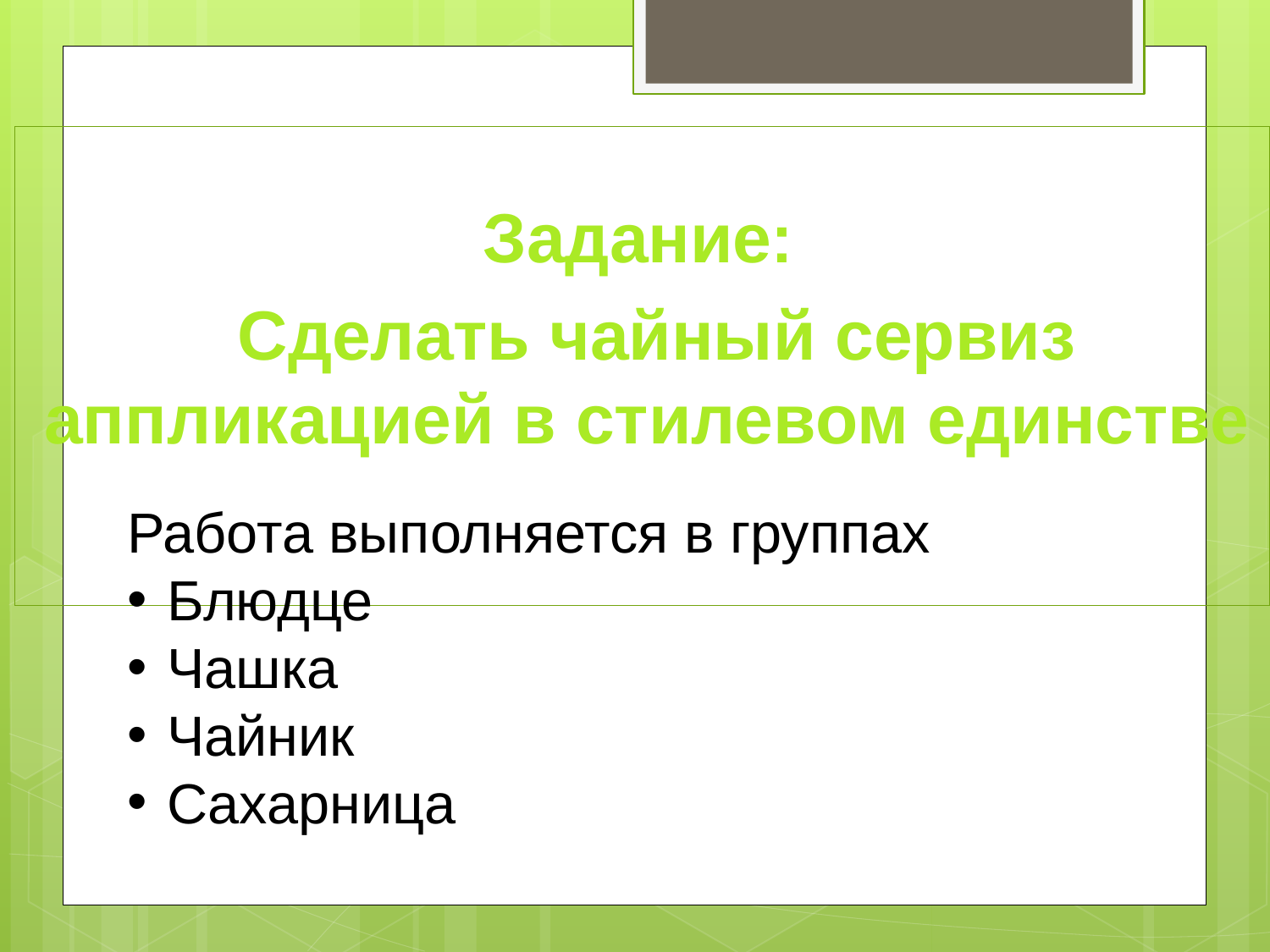

Задание:
 Сделать чайный сервиз аппликацией в стилевом единстве

Работа выполняется в группах
Блюдце
Чашка
Чайник
Сахарница